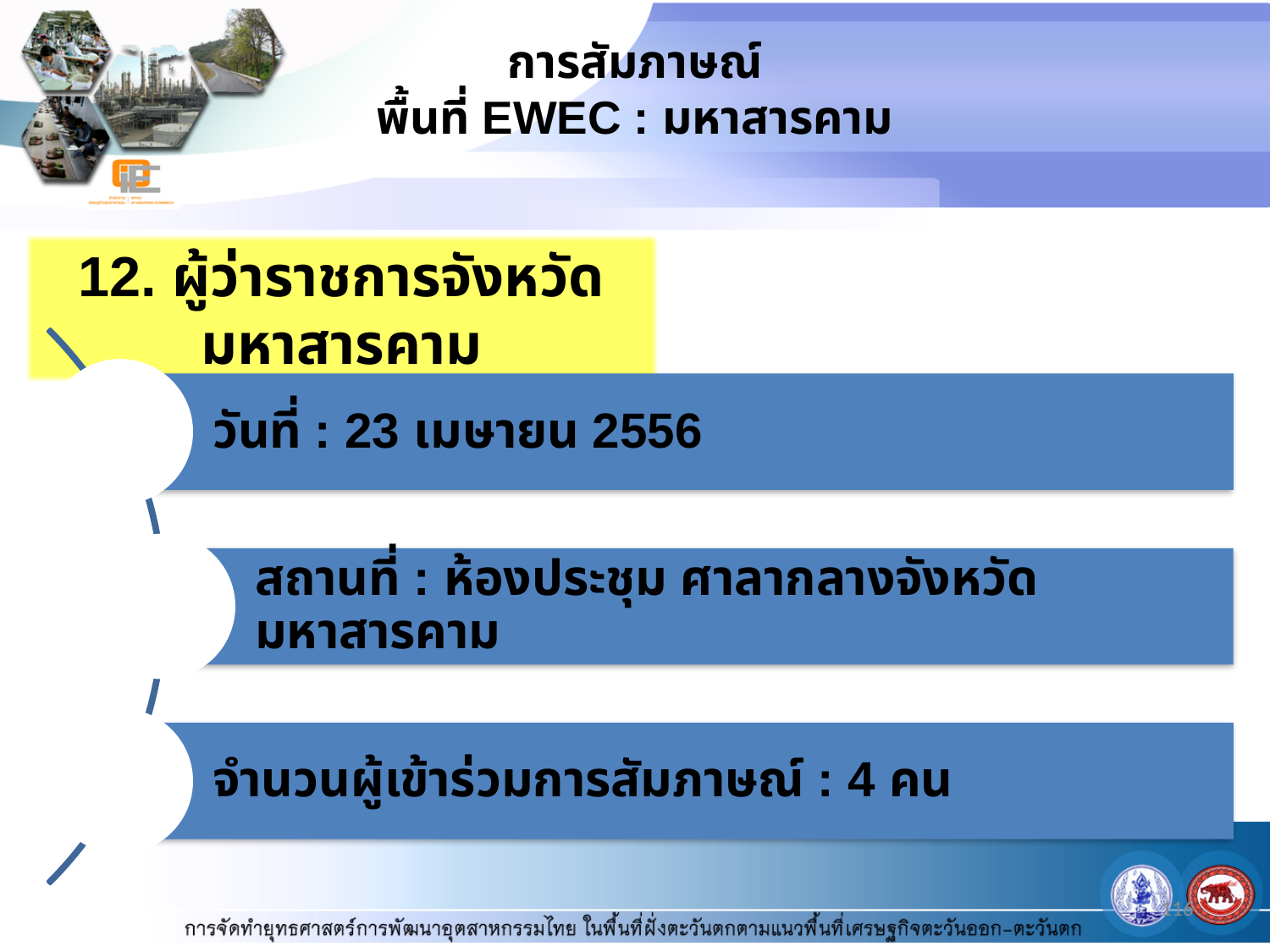

# การสัมภาษณ์ พื้นที่ EWEC : มหาสารคาม
12. ผู้ว่าราชการจังหวัดมหาสารคาม
วันที่ : 23 เมษายน 2556
สถานที่ : ห้องประชุม ศาลากลางจังหวัดมหาสารคาม
จำนวนผู้เข้าร่วมการสัมภาษณ์ : 4 คน
116